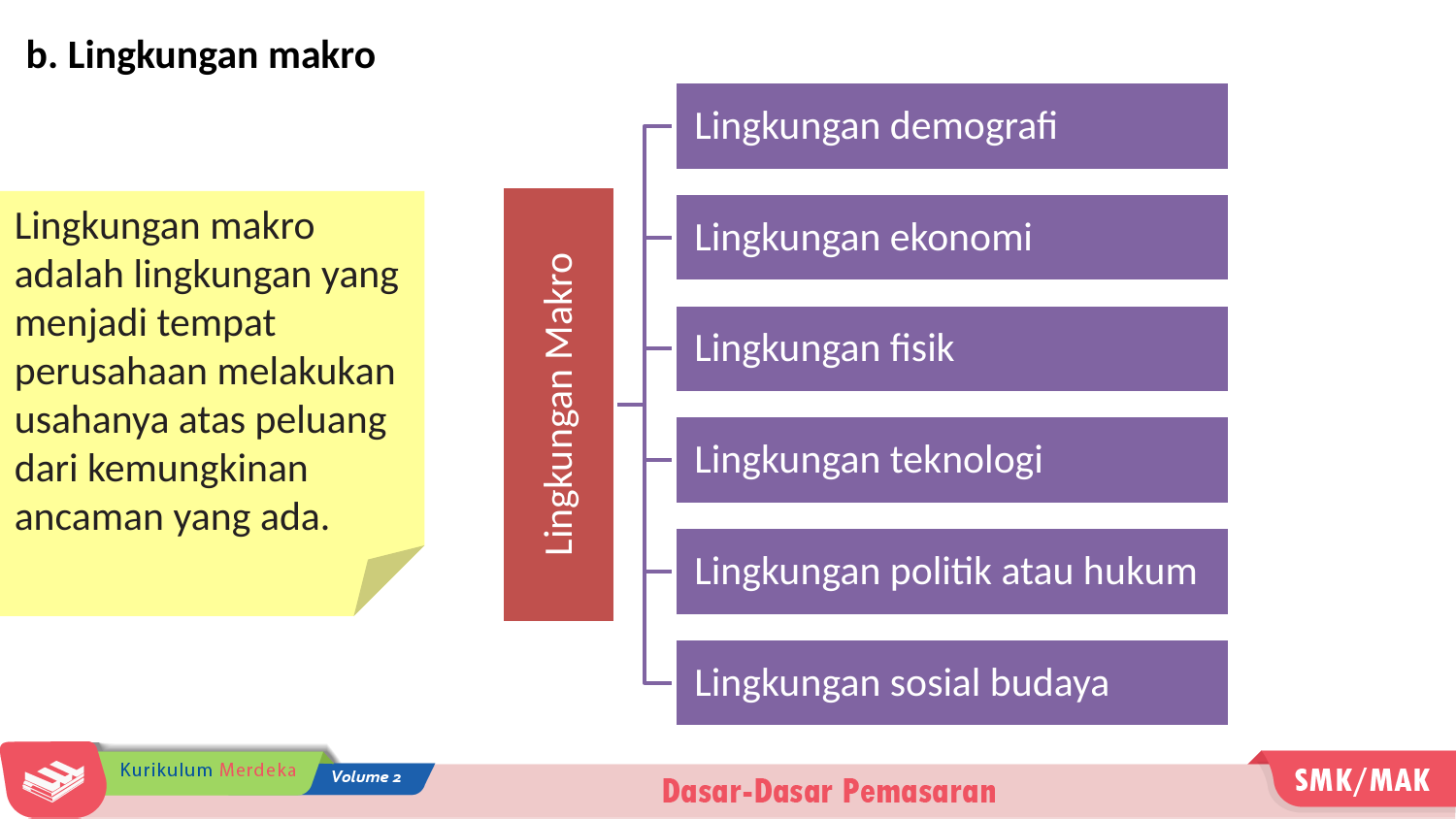

b. Lingkungan makro

Lingkungan Makro
  Lingkungan demografi
  Lingkungan ekonomi
  Lingkungan fisik
  Lingkungan teknologi
  Lingkungan politik atau hukum
  Lingkungan sosial budaya
Lingkungan makro adalah lingkungan yang menjadi tempat perusahaan melakukan usahanya atas peluang dari kemungkinan ancaman yang ada.